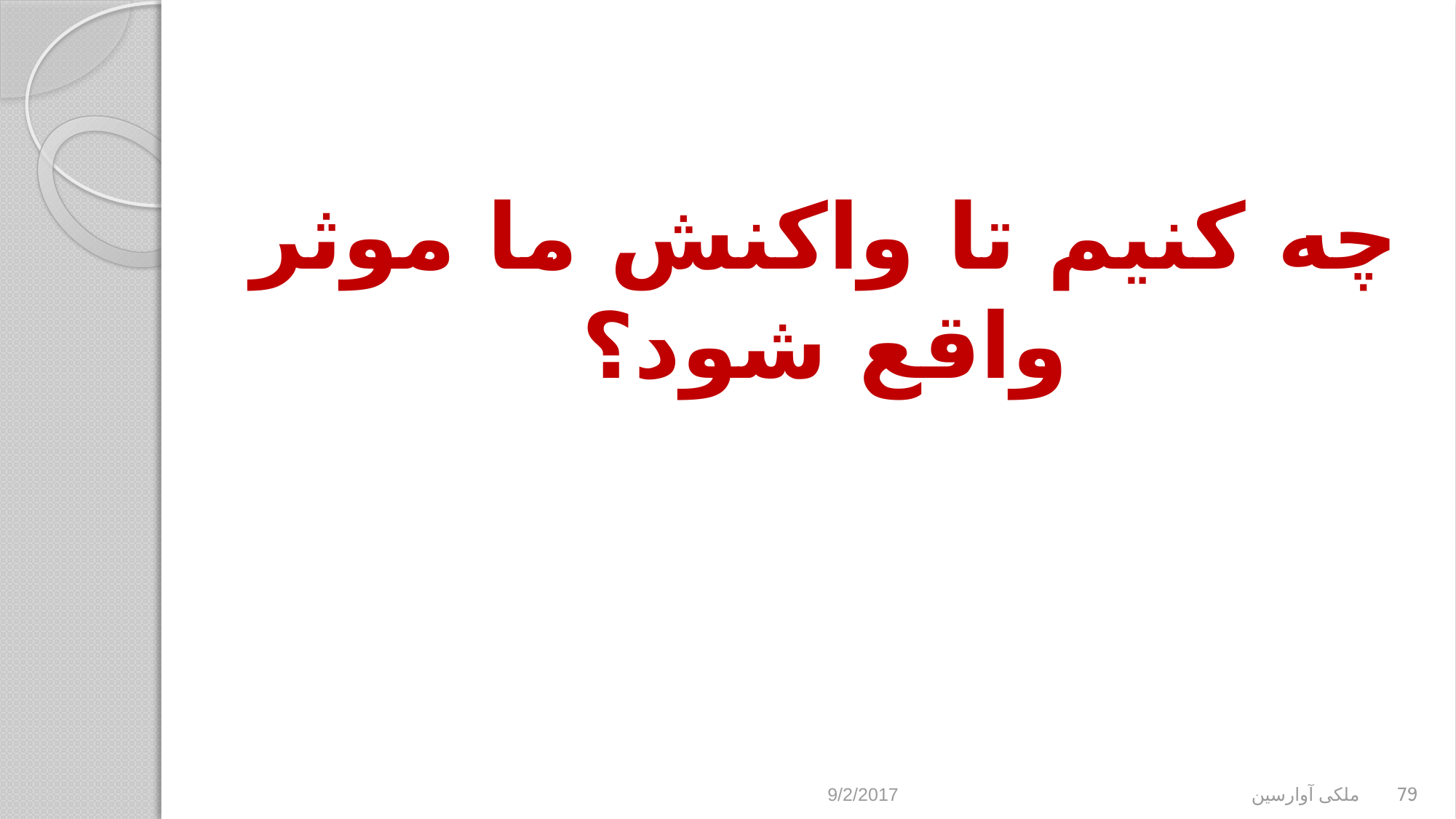

چه کنیم تا واکنش ما موثر واقع شود؟
9/2/2017
ملکی آوارسین
79